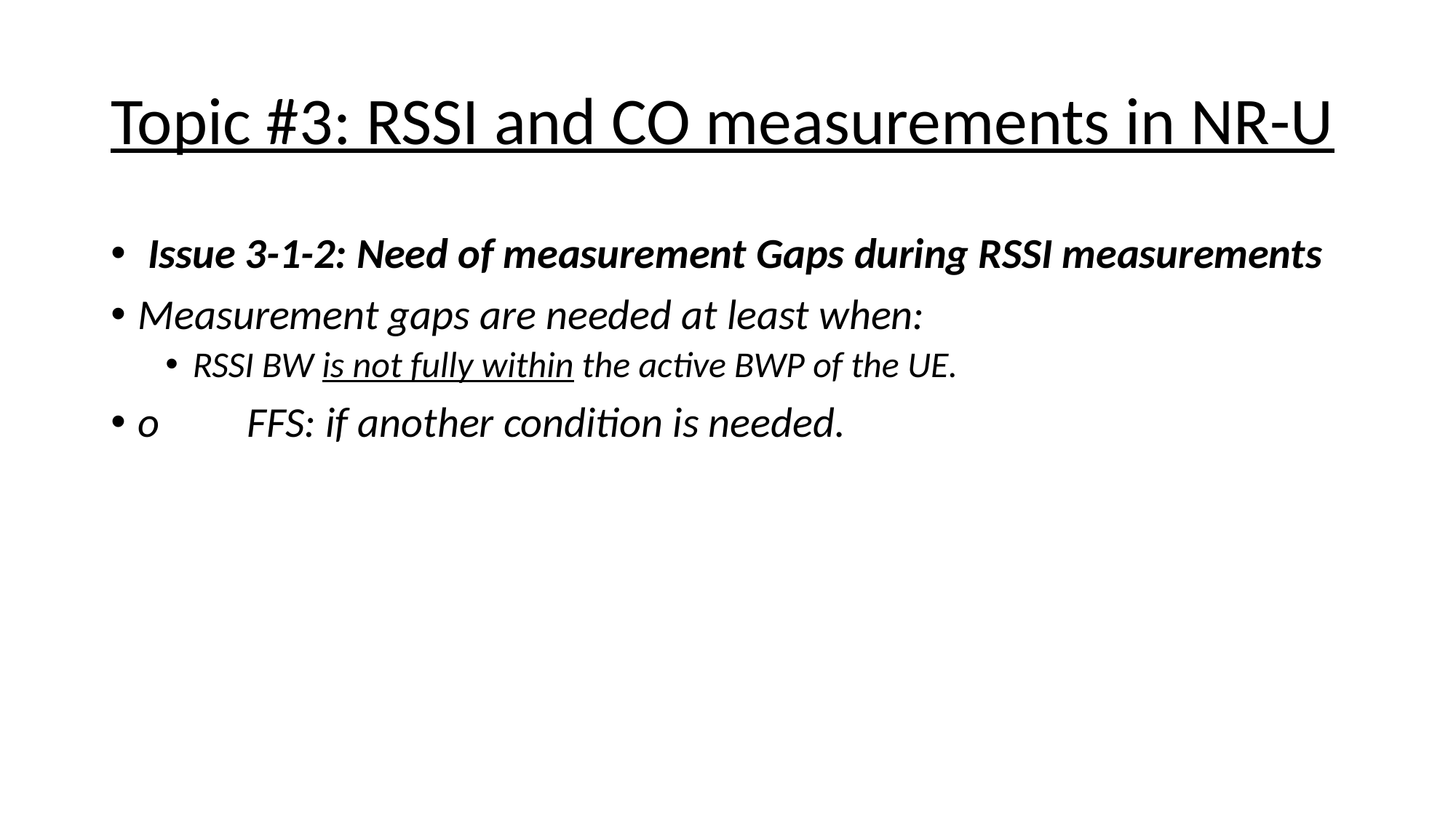

# Topic #3: RSSI and CO measurements in NR-U
 Issue 3-1-2: Need of measurement Gaps during RSSI measurements
Measurement gaps are needed at least when:
RSSI BW is not fully within the active BWP of the UE.
o	FFS: if another condition is needed.